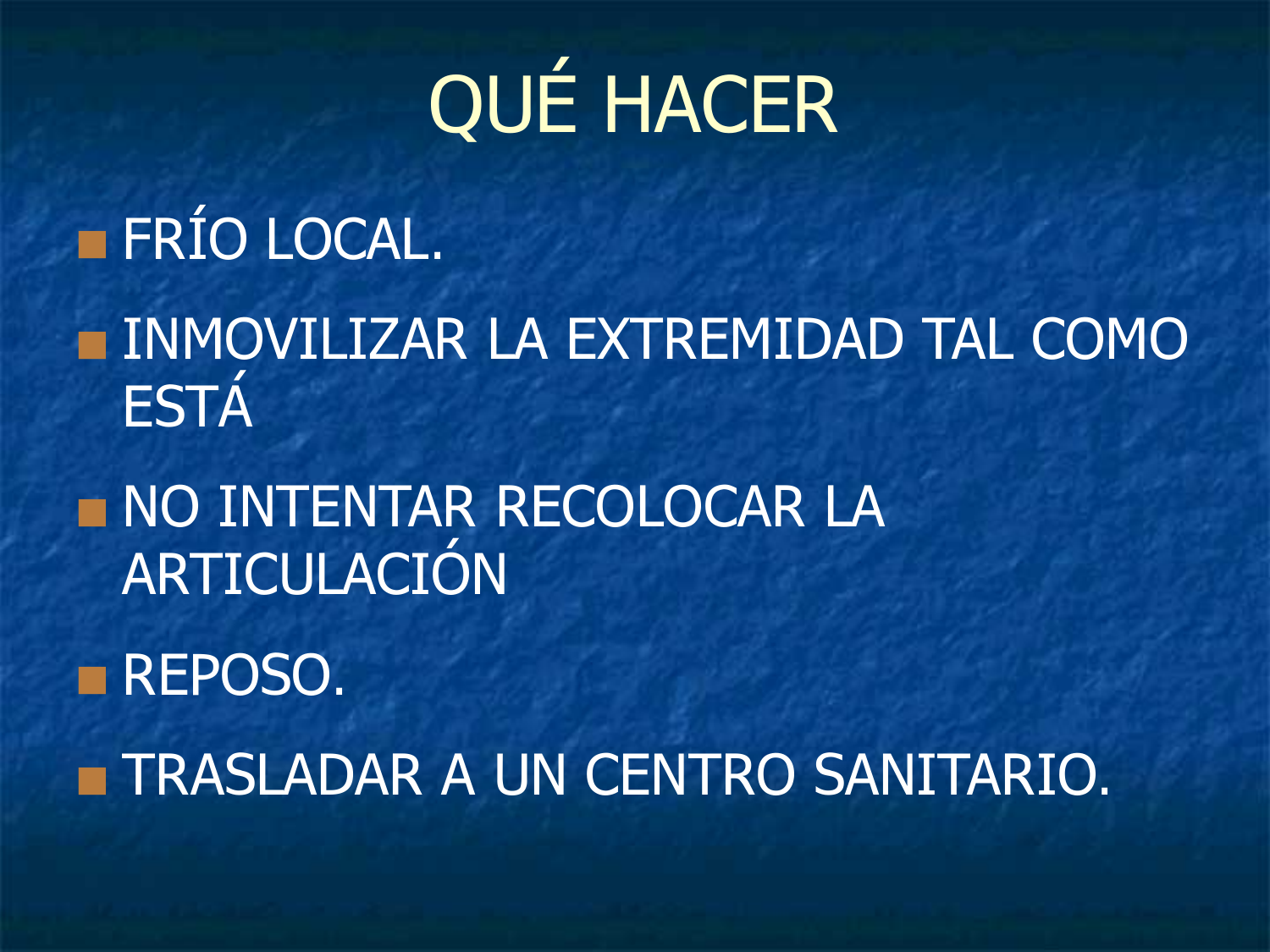

# QUÉ HACER
FRÍO LOCAL.
INMOVILIZAR LA EXTREMIDAD TAL COMO ESTÁ
NO INTENTAR RECOLOCAR LA ARTICULACIÓN
REPOSO.
TRASLADAR A UN CENTRO SANITARIO.